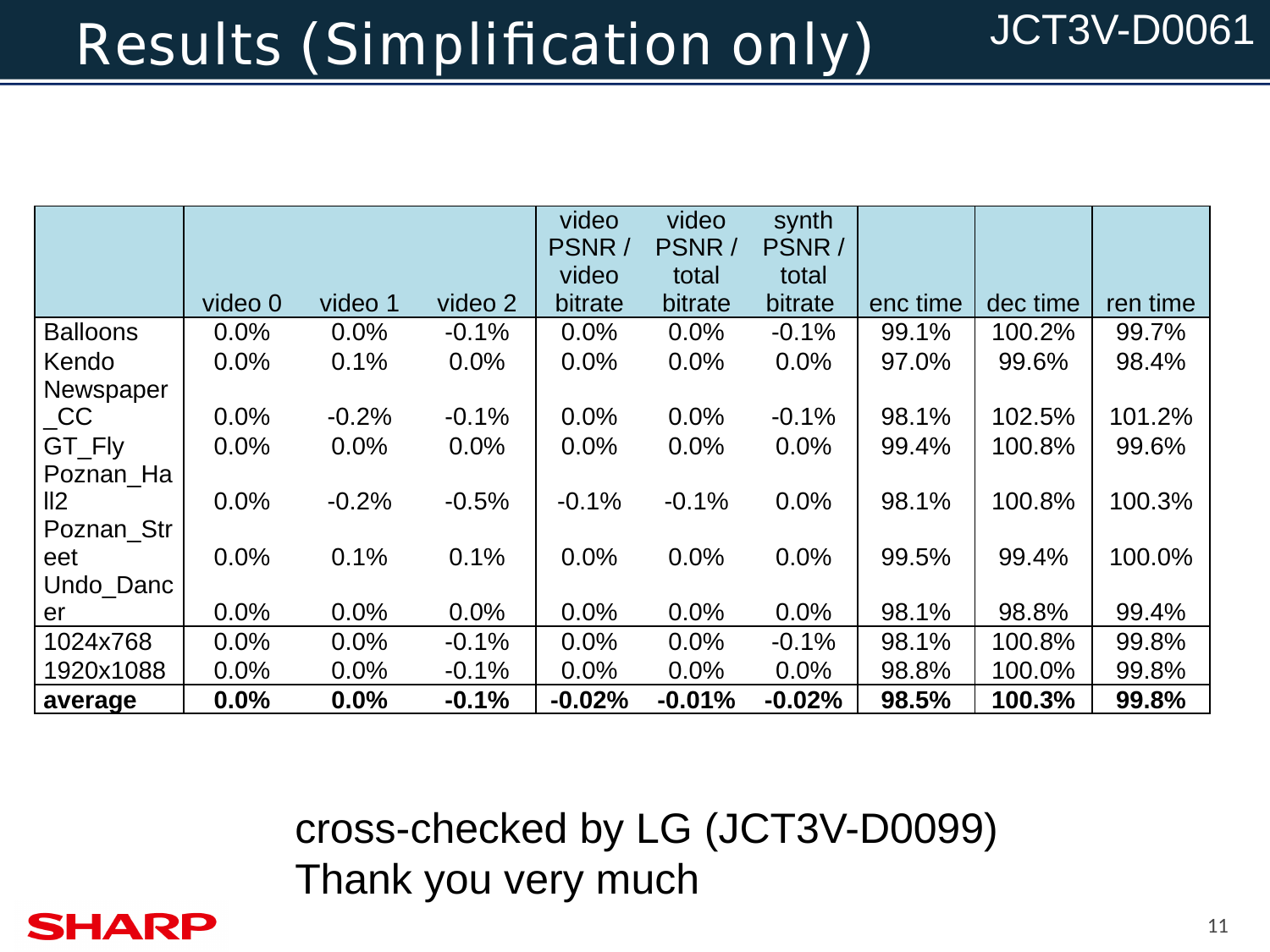

# Results (Simplification only)
|  | video 0 | video 1 | video 2 | video PSNR / video bitrate | video PSNR / total bitrate | synth PSNR / total bitrate | enc time | dec time | ren time |
| --- | --- | --- | --- | --- | --- | --- | --- | --- | --- |
| Balloons | 0.0% | 0.0% | -0.1% | 0.0% | 0.0% | -0.1% | 99.1% | 100.2% | 99.7% |
| Kendo | 0.0% | 0.1% | 0.0% | 0.0% | 0.0% | 0.0% | 97.0% | 99.6% | 98.4% |
| Newspaper\_CC | 0.0% | -0.2% | -0.1% | 0.0% | 0.0% | -0.1% | 98.1% | 102.5% | 101.2% |
| GT\_Fly | 0.0% | 0.0% | 0.0% | 0.0% | 0.0% | 0.0% | 99.4% | 100.8% | 99.6% |
| Poznan\_Hall2 | 0.0% | -0.2% | -0.5% | -0.1% | -0.1% | 0.0% | 98.1% | 100.8% | 100.3% |
| Poznan\_Street | 0.0% | 0.1% | 0.1% | 0.0% | 0.0% | 0.0% | 99.5% | 99.4% | 100.0% |
| Undo\_Dancer | 0.0% | 0.0% | 0.0% | 0.0% | 0.0% | 0.0% | 98.1% | 98.8% | 99.4% |
| 1024x768 | 0.0% | 0.0% | -0.1% | 0.0% | 0.0% | -0.1% | 98.1% | 100.8% | 99.8% |
| 1920x1088 | 0.0% | 0.0% | -0.1% | 0.0% | 0.0% | 0.0% | 98.8% | 100.0% | 99.8% |
| average | 0.0% | 0.0% | -0.1% | -0.02% | -0.01% | -0.02% | 98.5% | 100.3% | 99.8% |
cross-checked by LG (JCT3V-D0099)
Thank you very much
11